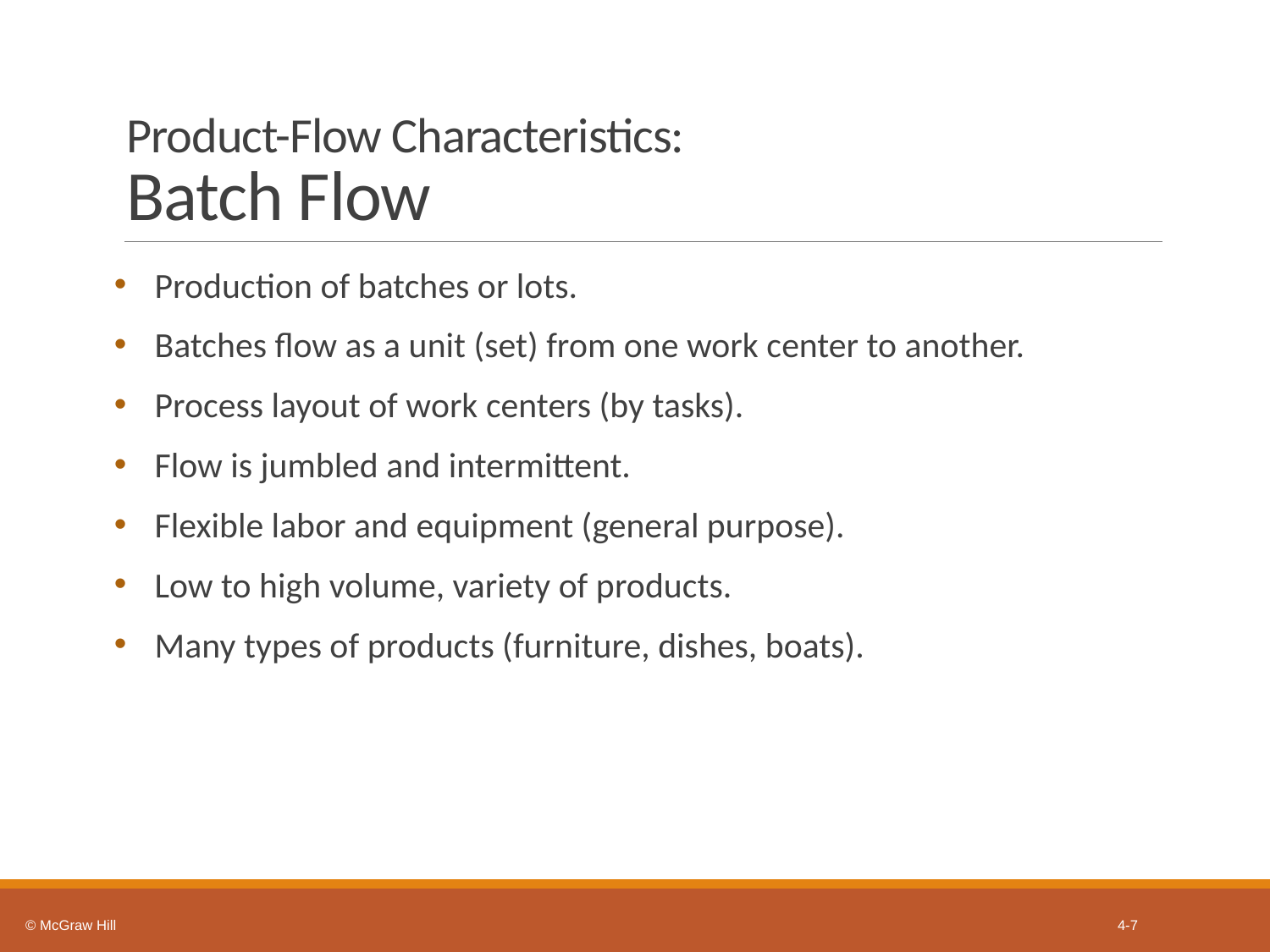

# Product-Flow Characteristics: Batch Flow
Production of batches or lots.
Batches flow as a unit (set) from one work center to another.
Process layout of work centers (by tasks).
Flow is jumbled and intermittent.
Flexible labor and equipment (general purpose).
Low to high volume, variety of products.
Many types of products (furniture, dishes, boats).